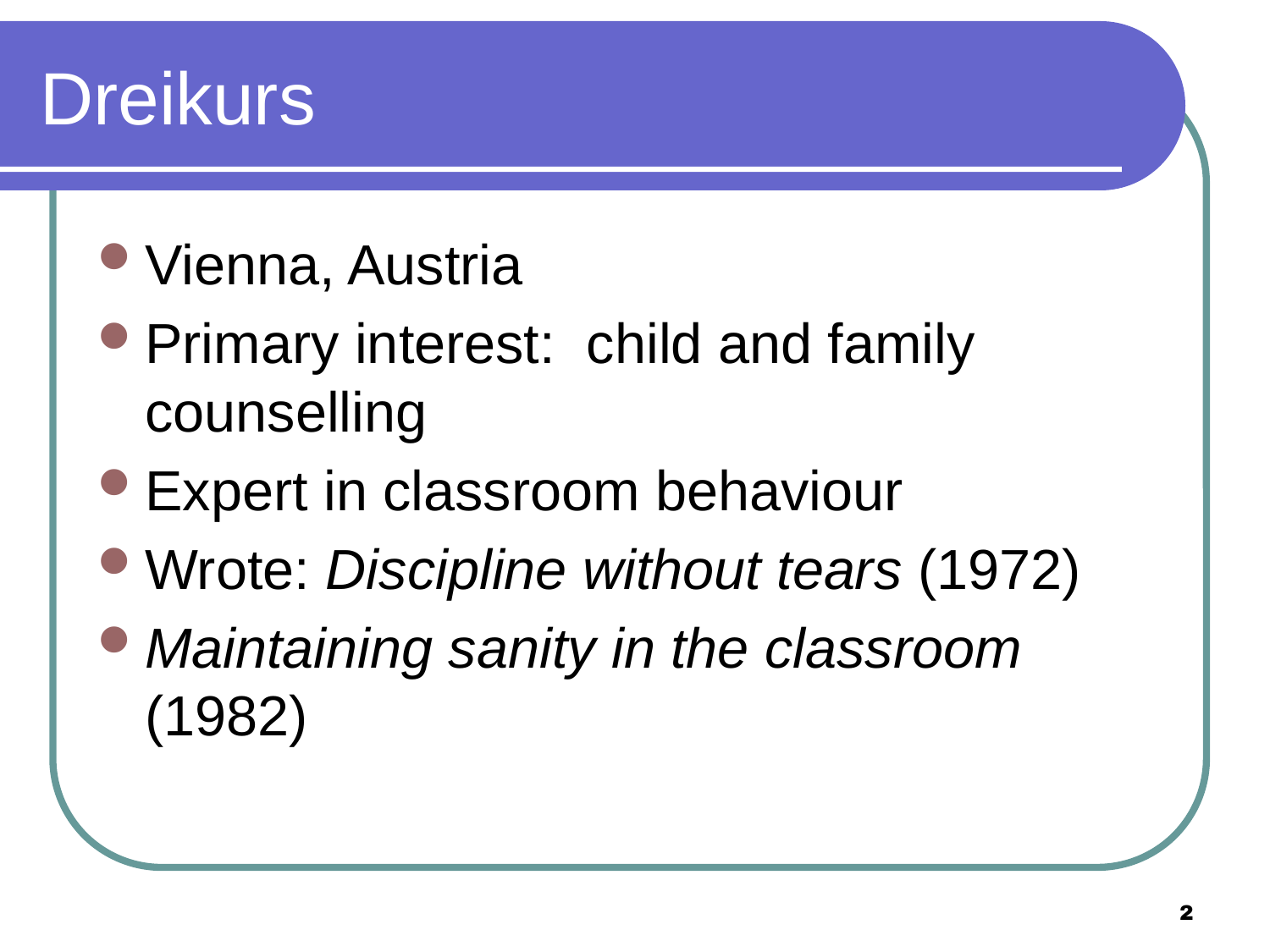

# Dreikurs
Vienna, Austria
Primary interest:  child and family counselling
Expert in classroom behaviour
Wrote: Discipline without tears (1972)
Maintaining sanity in the classroom (1982)
2